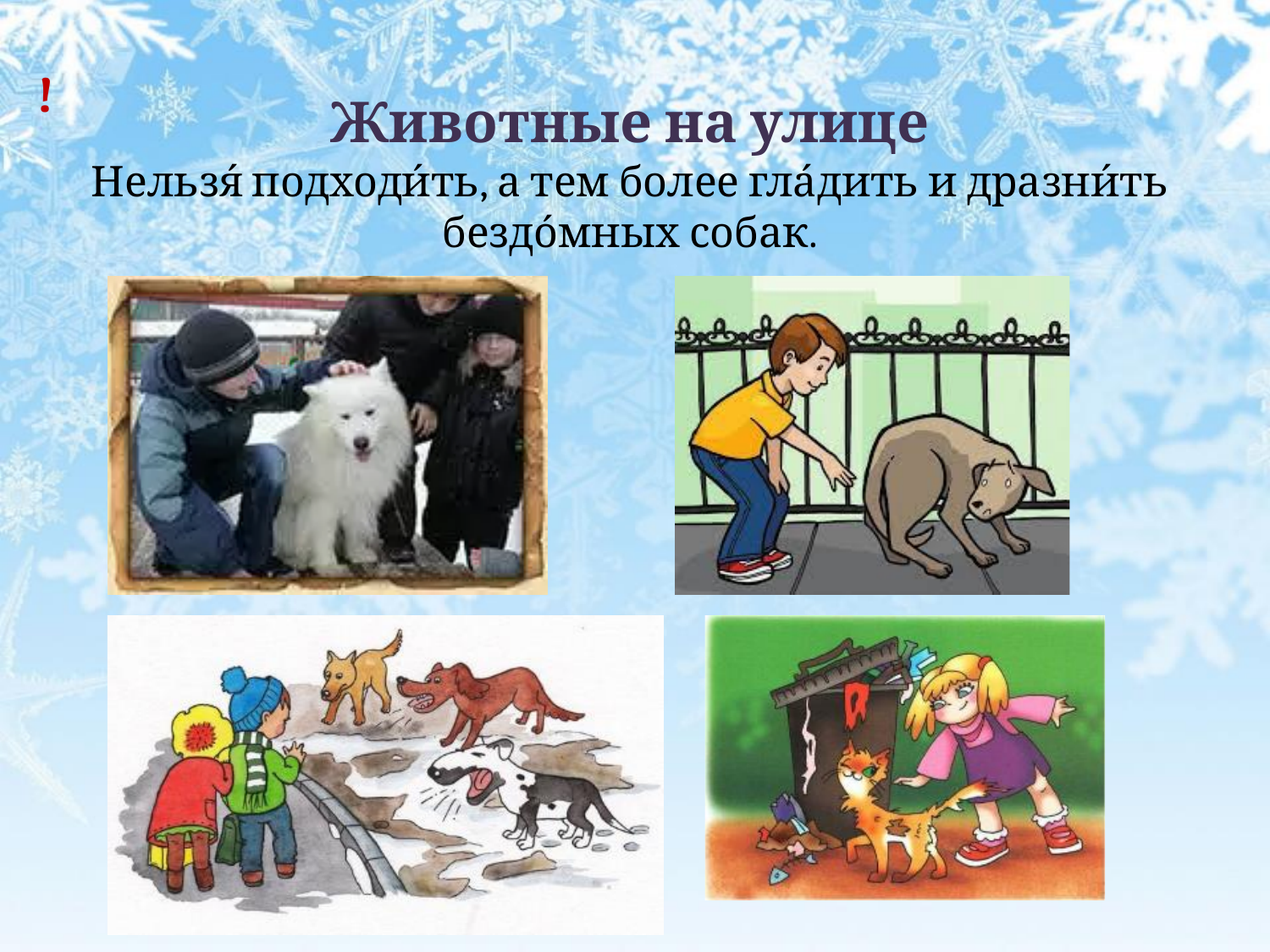

Животные на улице
Нельзя́ подходи́ть, а тем более гла́дить и дразни́ть бездо́мных собак.
!